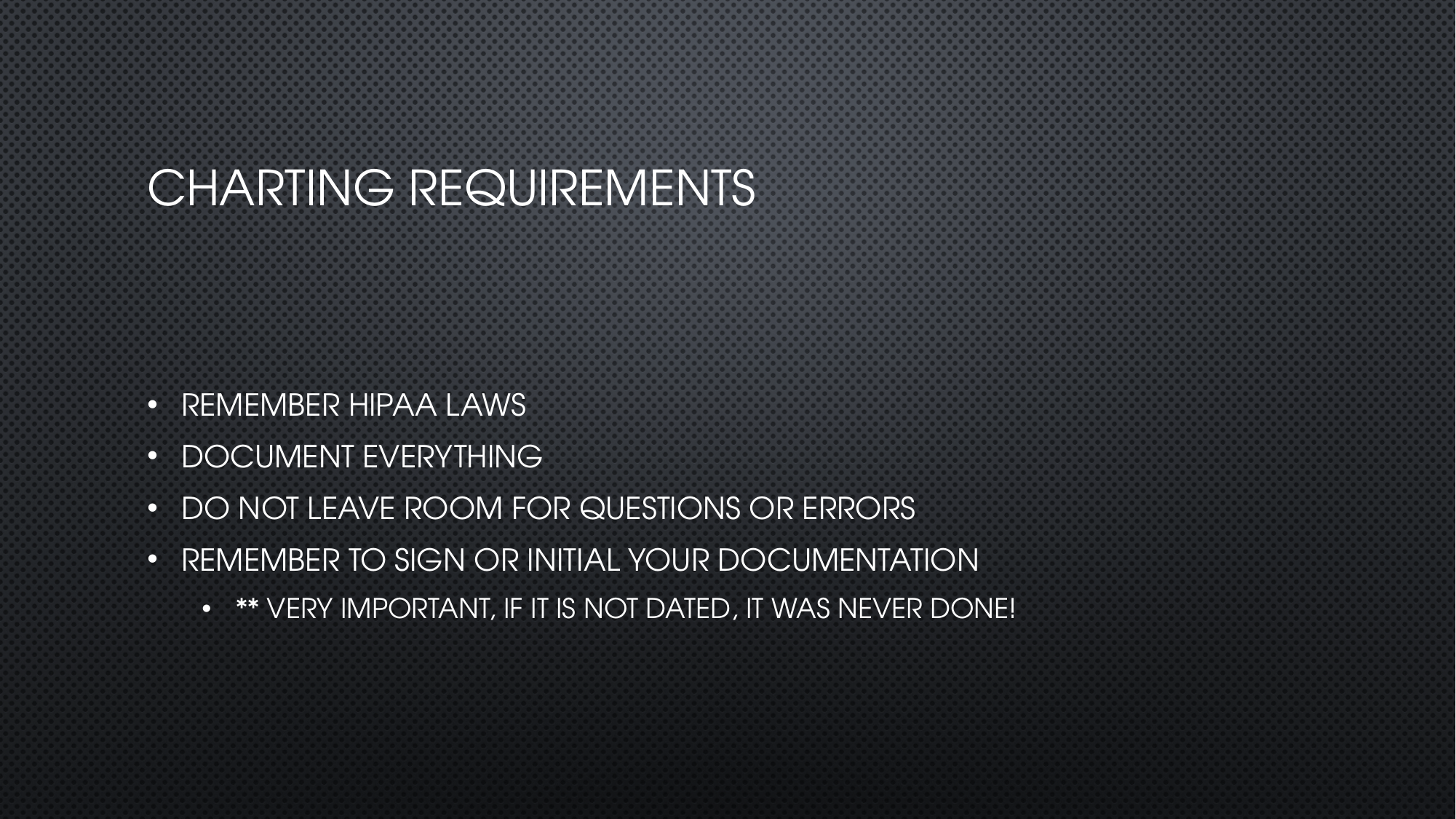

# Charting requirements
Remember HIPAA laws
Document EVERYTHING
Do not leave room for questions or errors
Remember to sign or initial your documentation
** Very important, if it is not dated, it was never done!